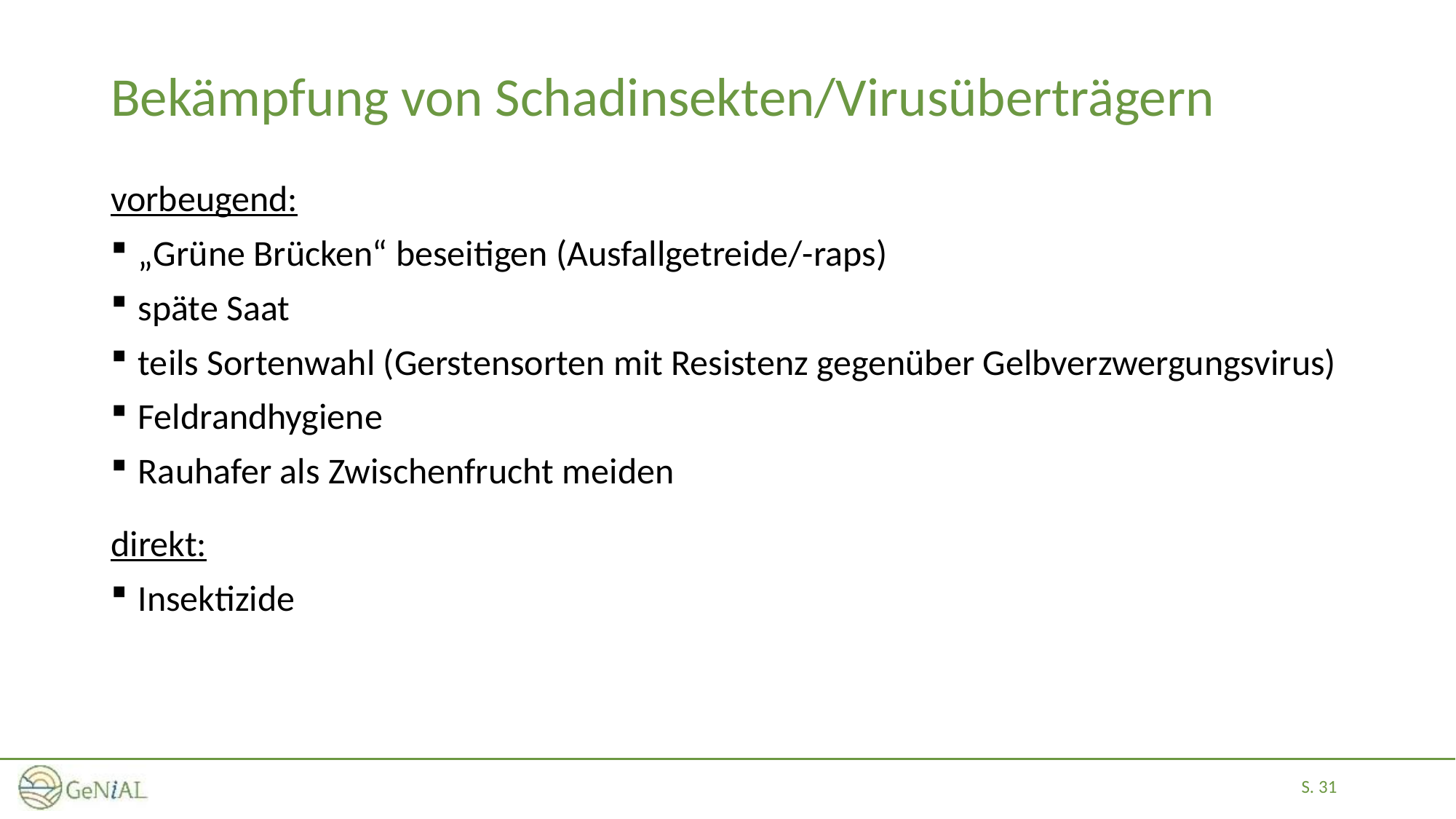

# Bekämpfung von Schadinsekten/Virusüberträgern
vorbeugend:
„Grüne Brücken“ beseitigen (Ausfallgetreide/-raps)
späte Saat
teils Sortenwahl (Gerstensorten mit Resistenz gegenüber Gelbverzwergungsvirus)
Feldrandhygiene
Rauhafer als Zwischenfrucht meiden
direkt:
Insektizide